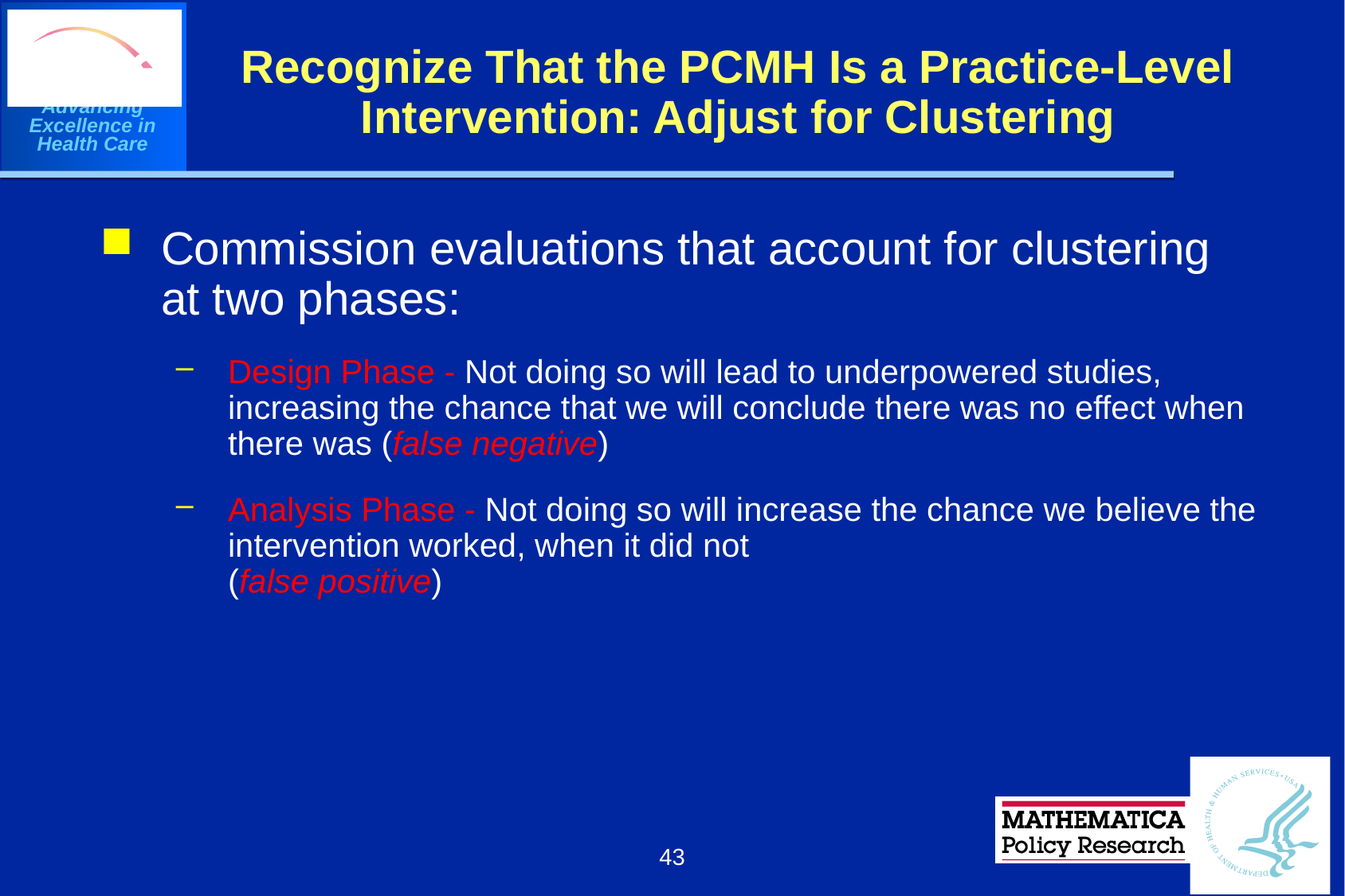

# Recognize That the PCMH Is a Practice-Level Intervention: Adjust for Clustering
Commission evaluations that account for clustering
at two phases:
Design Phase - Not doing so will lead to underpowered studies, increasing the chance that we will conclude there was no effect when there was (false negative)
Analysis Phase - Not doing so will increase the chance we believe the intervention worked, when it did not
(false positive)

43